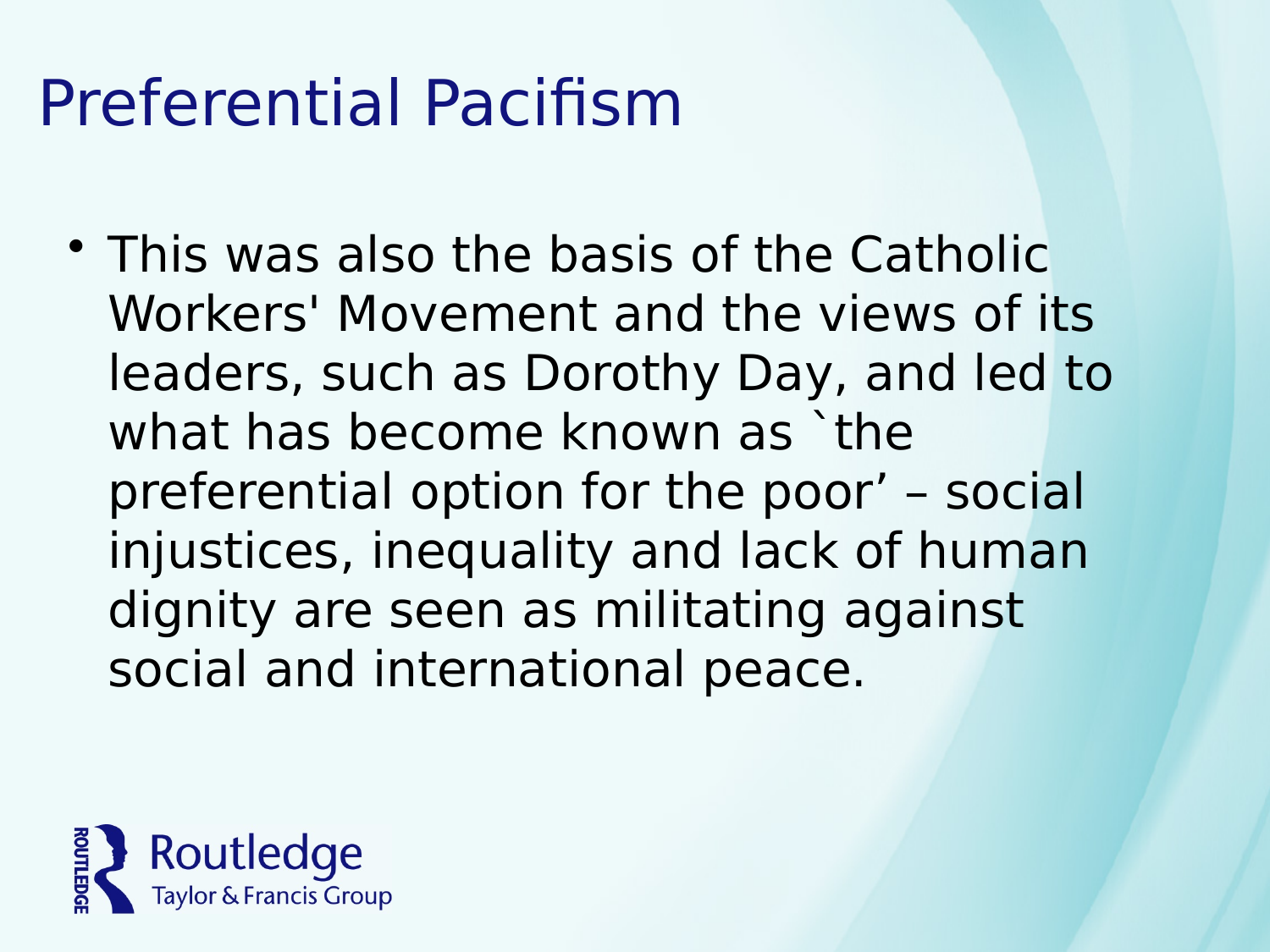

# Preferential Pacifism
This was also the basis of the Catholic Workers' Movement and the views of its leaders, such as Dorothy Day, and led to what has become known as `the preferential option for the poor’ – social injustices, inequality and lack of human dignity are seen as militating against social and international peace.